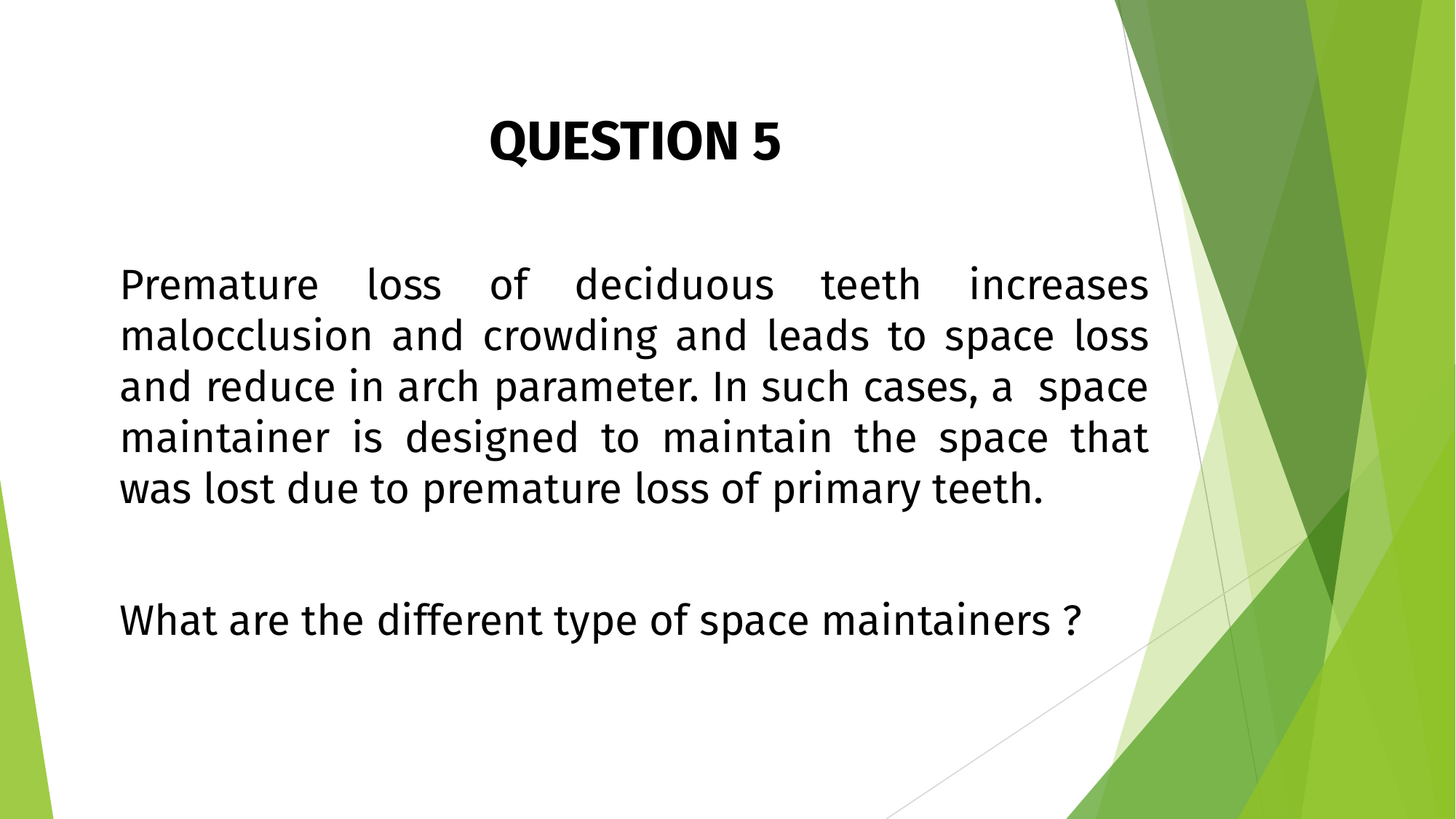

QUESTION 5
Premature loss of deciduous teeth increases malocclusion and crowding and leads to space loss and reduce in arch parameter. In such cases, a  space maintainer is designed to maintain the space that was lost due to premature loss of primary teeth.

What are the different type of space maintainers ?